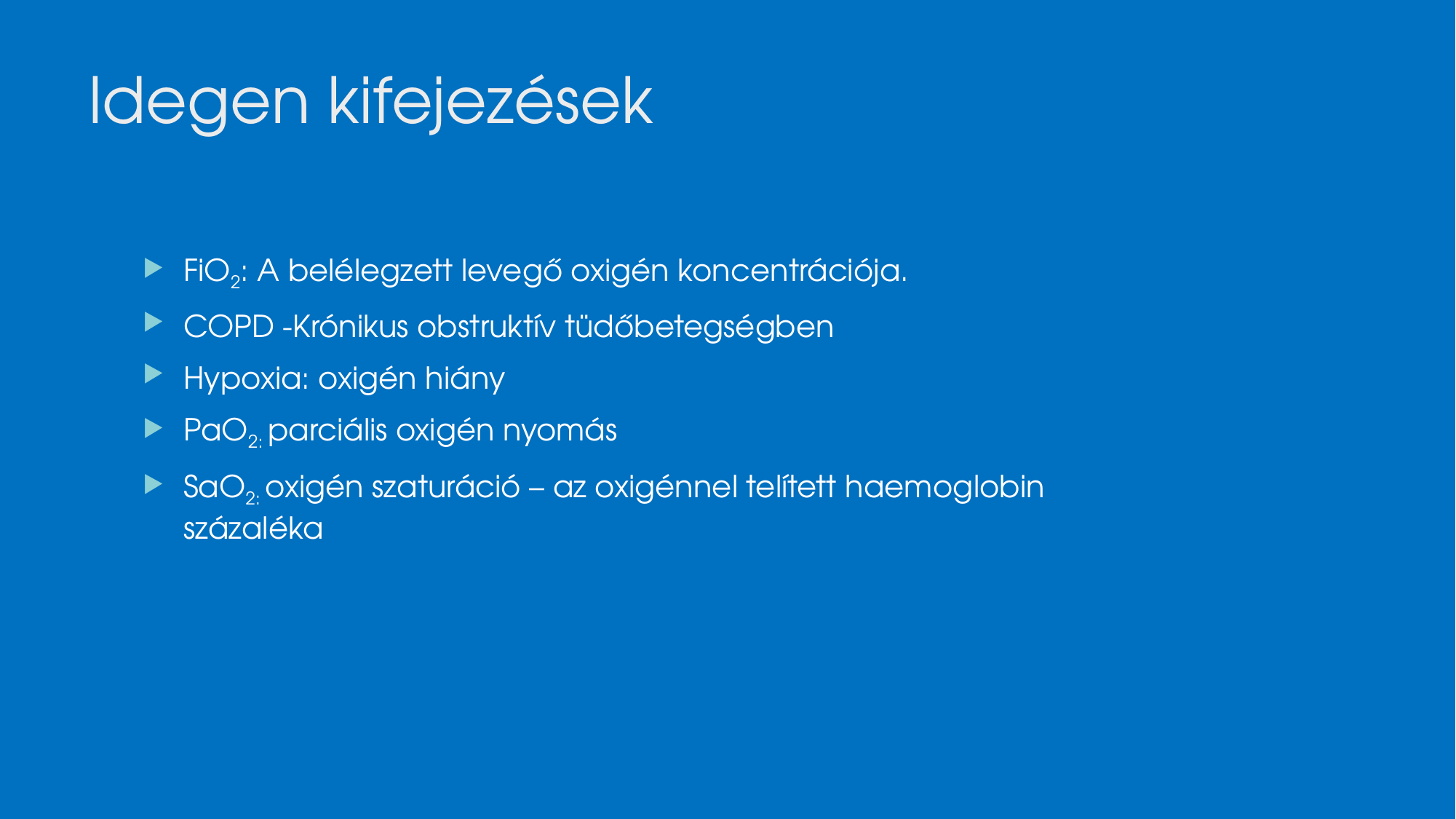

# Idegen kifejezések
FiO2: A belélegzett levegő oxigén koncentrációja.
COPD -Krónikus obstruktív tüdőbetegségben
Hypoxia: oxigén hiány
PaO2: parciális oxigén nyomás
SaO2: oxigén szaturáció – az oxigénnel telített haemoglobin százaléka